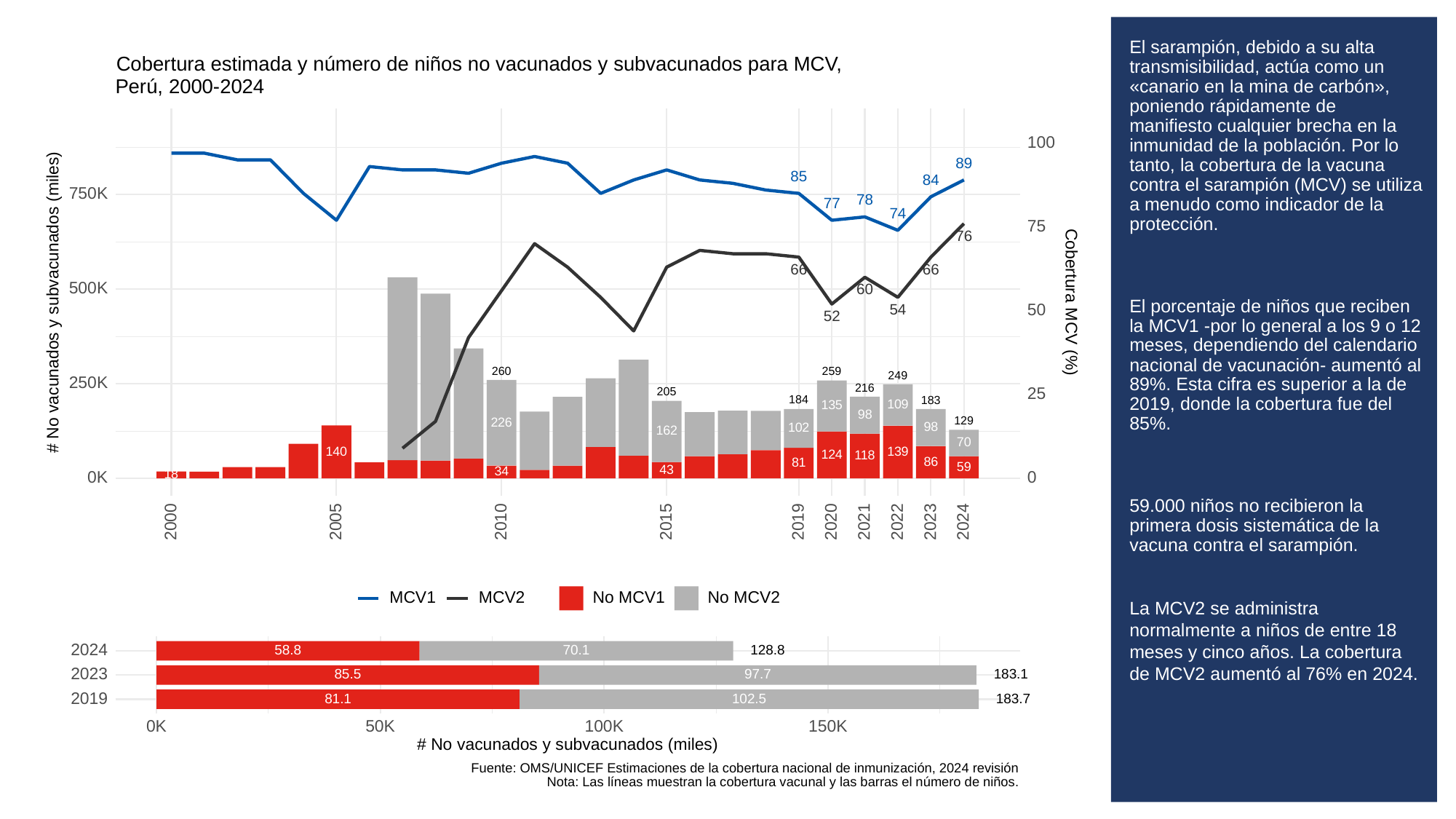

# El sarampión, debido a su alta transmisibilidad, actúa como un «canario en la mina de carbón», poniendo rápidamente de manifiesto cualquier brecha en la inmunidad de la población. Por lo tanto, la cobertura de la vacuna contra el sarampión (MCV) se utiliza a menudo como indicador de la protección.

El porcentaje de niños que reciben la MCV1 -por lo general a los 9 o 12 meses, dependiendo del calendario nacional de vacunación- aumentó al 89%. Esta cifra es superior a la de 2019, donde la cobertura fue del 85%.

59.000 niños no recibieron la primera dosis sistemática de la vacuna contra el sarampión.

La MCV2 se administra normalmente a niños de entre 18 meses y cinco años. La cobertura de MCV2 aumentó al 76% en 2024.

Cobertura estimada y número de niños no vacunados y subvacunados para MCV,
Perú, 2000-2024

100

89
85
84
750K

78
77
74
75

76

66
66

500K
60

# No vacunados y subvacunados (miles)
Cobertura MCV (%)
50
54
52

260
259
249
250K

216

205
25
184
183

109

135

98

129
226
98
102

162

70

140
139

124
118

86
81

59
43

34

18

0K
0

2023
2000
2005
2010
2015
2019
2020
2021
2022
2024

MCV1
MCV2
No MCV1
No MCV2

2024
58.8
70.1
128.8

2023
183.1
85.5
97.7

2019
183.7
81.1
102.5

0K
50K
100K
150K
# No vacunados y subvacunados (miles)
Fuente: OMS/UNICEF Estimaciones de la cobertura nacional de inmunización, 2024 revisión
Nota: Las líneas muestran la cobertura vacunal y las barras el número de niños.